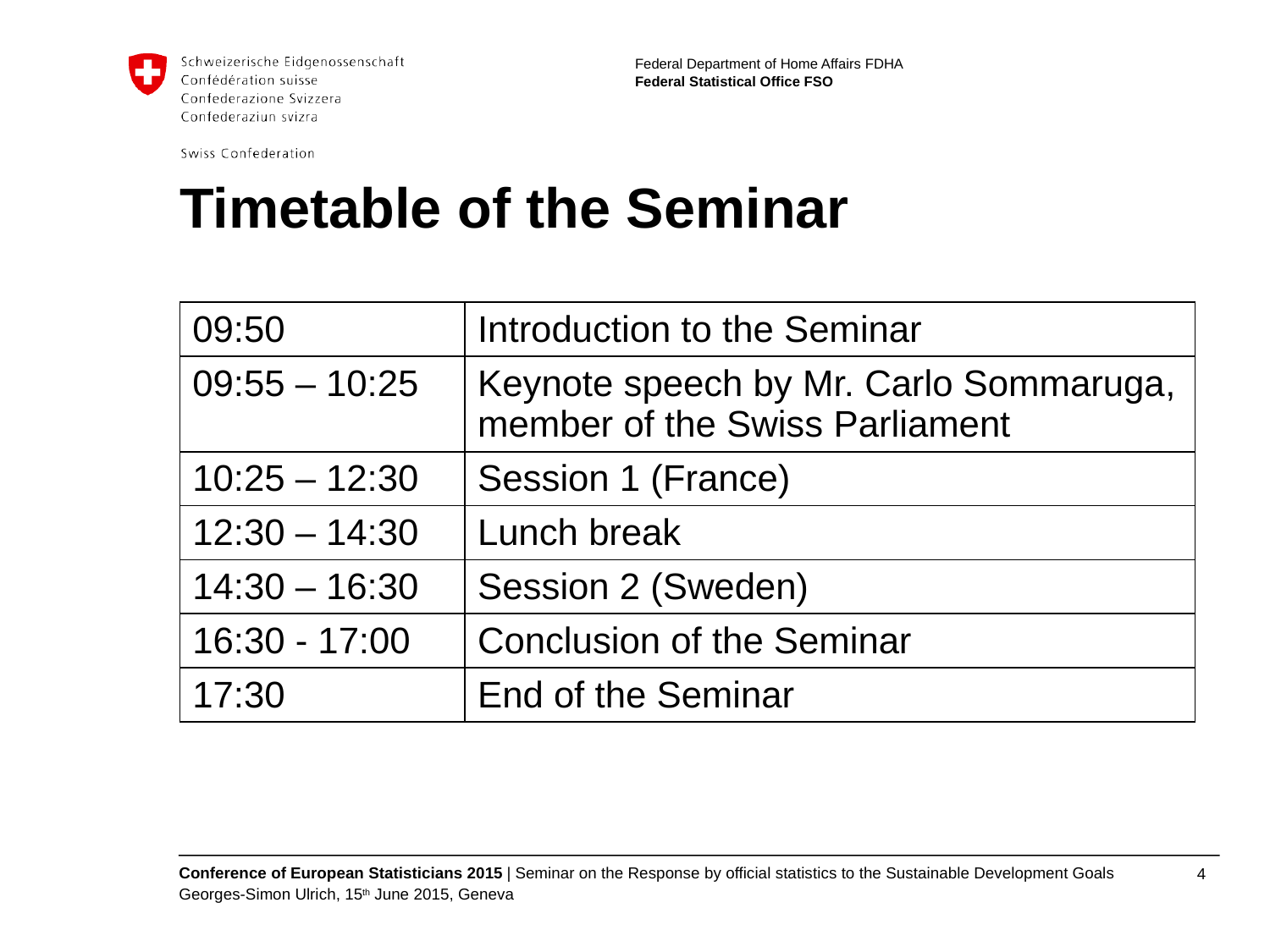

# Timetable of the Seminar
| 09:50 | Introduction to the Seminar |
| --- | --- |
| 09:55 – 10:25 | Keynote speech by Mr. Carlo Sommaruga, member of the Swiss Parliament |
| 10:25 – 12:30 | Session 1 (France) |
| 12:30 – 14:30 | Lunch break |
| 14:30 – 16:30 | Session 2 (Sweden) |
| 16:30 - 17:00 | Conclusion of the Seminar |
| 17:30 | End of the Seminar |